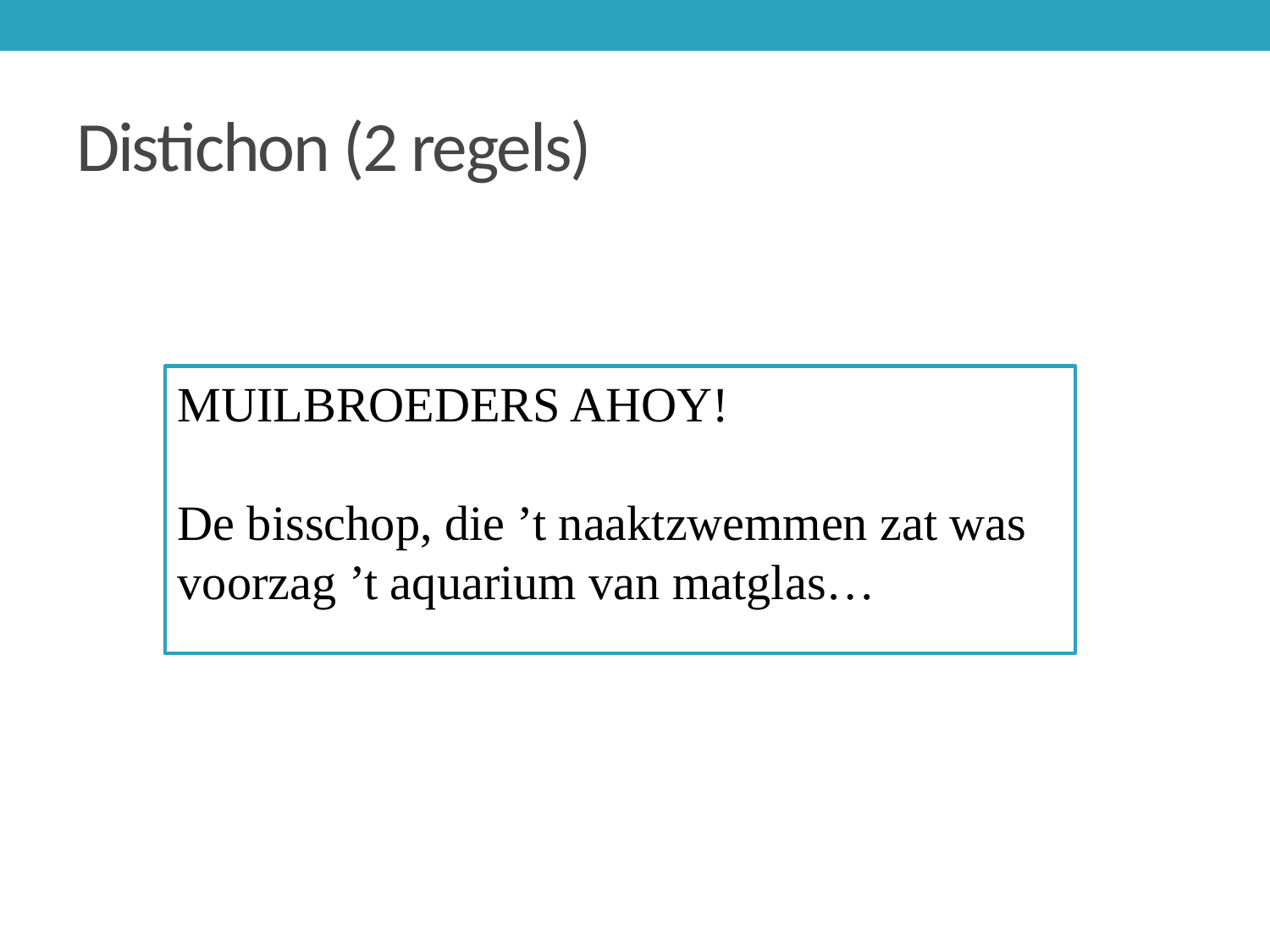

# Distichon (2 regels)

MUILBROEDERS AHOY!

De bisschop, die ’t naaktzwemmen zat was
voorzag ’t aquarium van matglas…